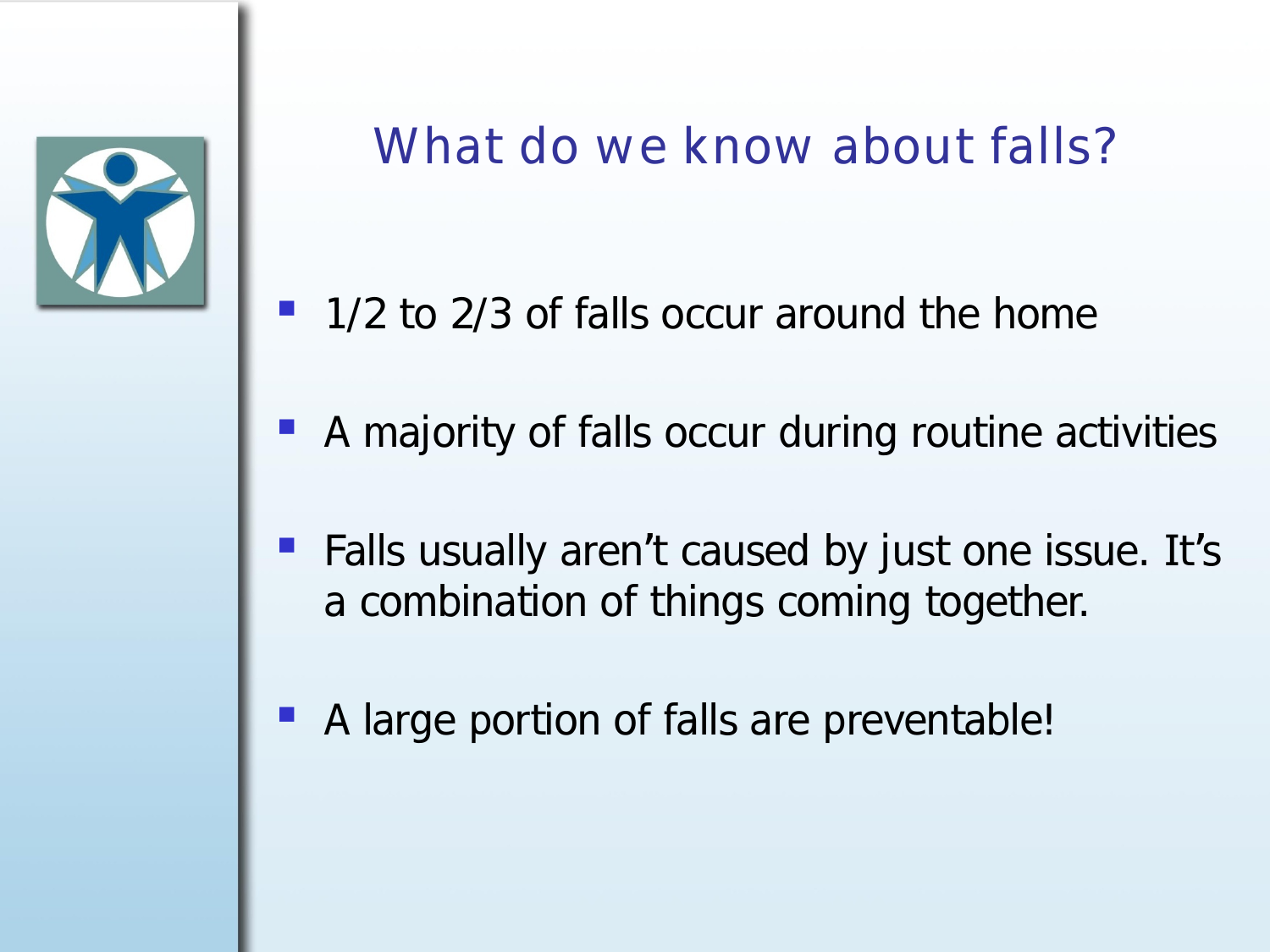

# What do we know about falls?
1/2 to 2/3 of falls occur around the home

A majority of falls occur during routine activities

Falls usually aren’t caused by just one issue. It’s a combination of things coming together.

A large portion of falls are preventable!